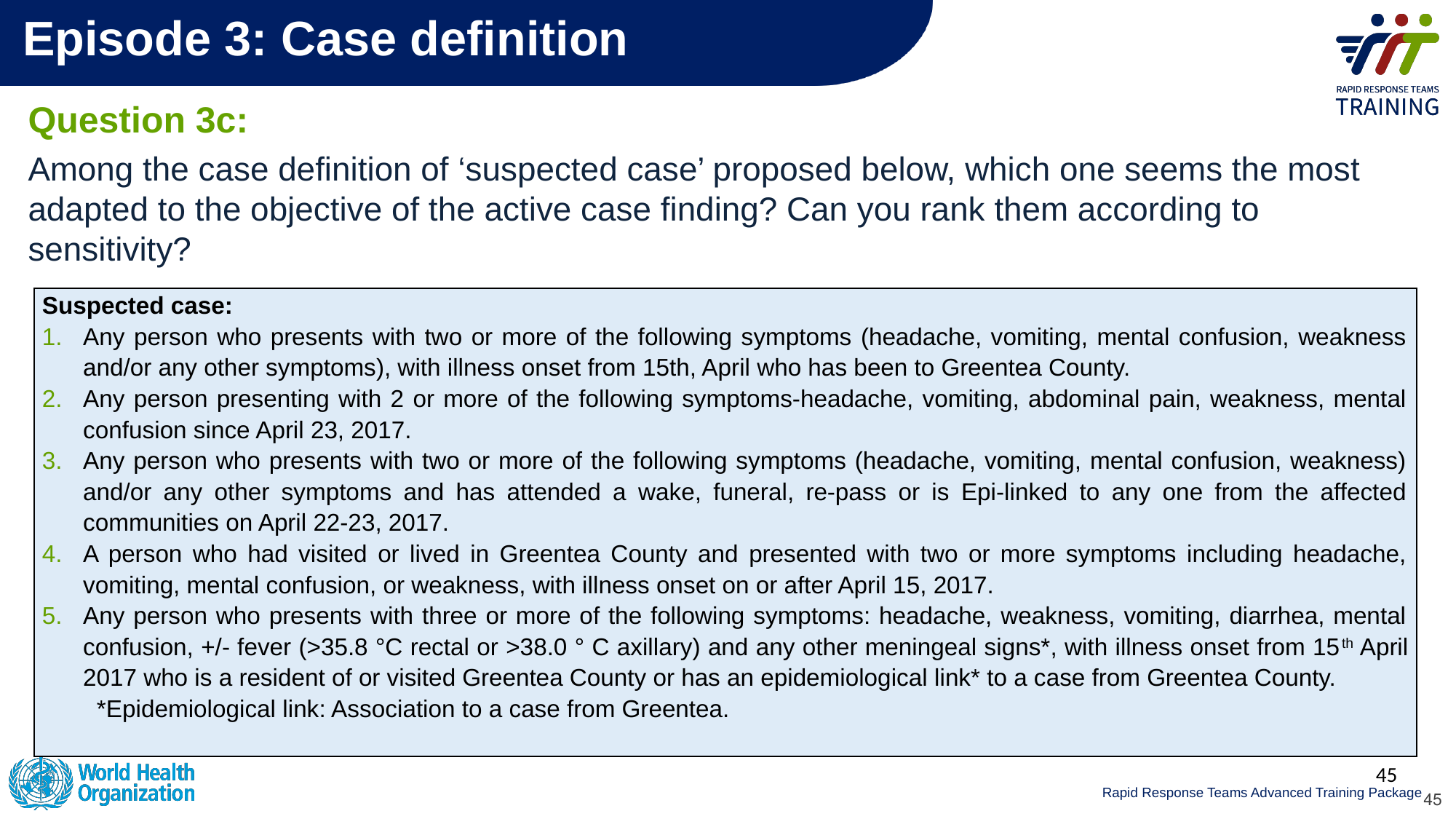

Episode 3: Case definition
Question 3c:
Among the case definition of ‘suspected case’ proposed below, which one seems the most adapted to the objective of the active case finding? Can you rank them according to sensitivity?
| Suspected case: Any person who presents with two or more of the following symptoms (headache, vomiting, mental confusion, weakness and/or any other symptoms), with illness onset from 15th, April who has been to Greentea County. Any person presenting with 2 or more of the following symptoms-headache, vomiting, abdominal pain, weakness, mental confusion since April 23, 2017. Any person who presents with two or more of the following symptoms (headache, vomiting, mental confusion, weakness) and/or any other symptoms and has attended a wake, funeral, re-pass or is Epi-linked to any one from the affected communities on April 22-23, 2017. A person who had visited or lived in Greentea County and presented with two or more symptoms including headache, vomiting, mental confusion, or weakness, with illness onset on or after April 15, 2017. Any person who presents with three or more of the following symptoms: headache, weakness, vomiting, diarrhea, mental confusion, +/- fever (>35.8 °C rectal or >38.0 ° C axillary) and any other meningeal signs\*, with illness onset from 15th April 2017 who is a resident of or visited Greentea County or has an epidemiological link\* to a case from Greentea County. \*Epidemiological link: Association to a case from Greentea. |
| --- |
45